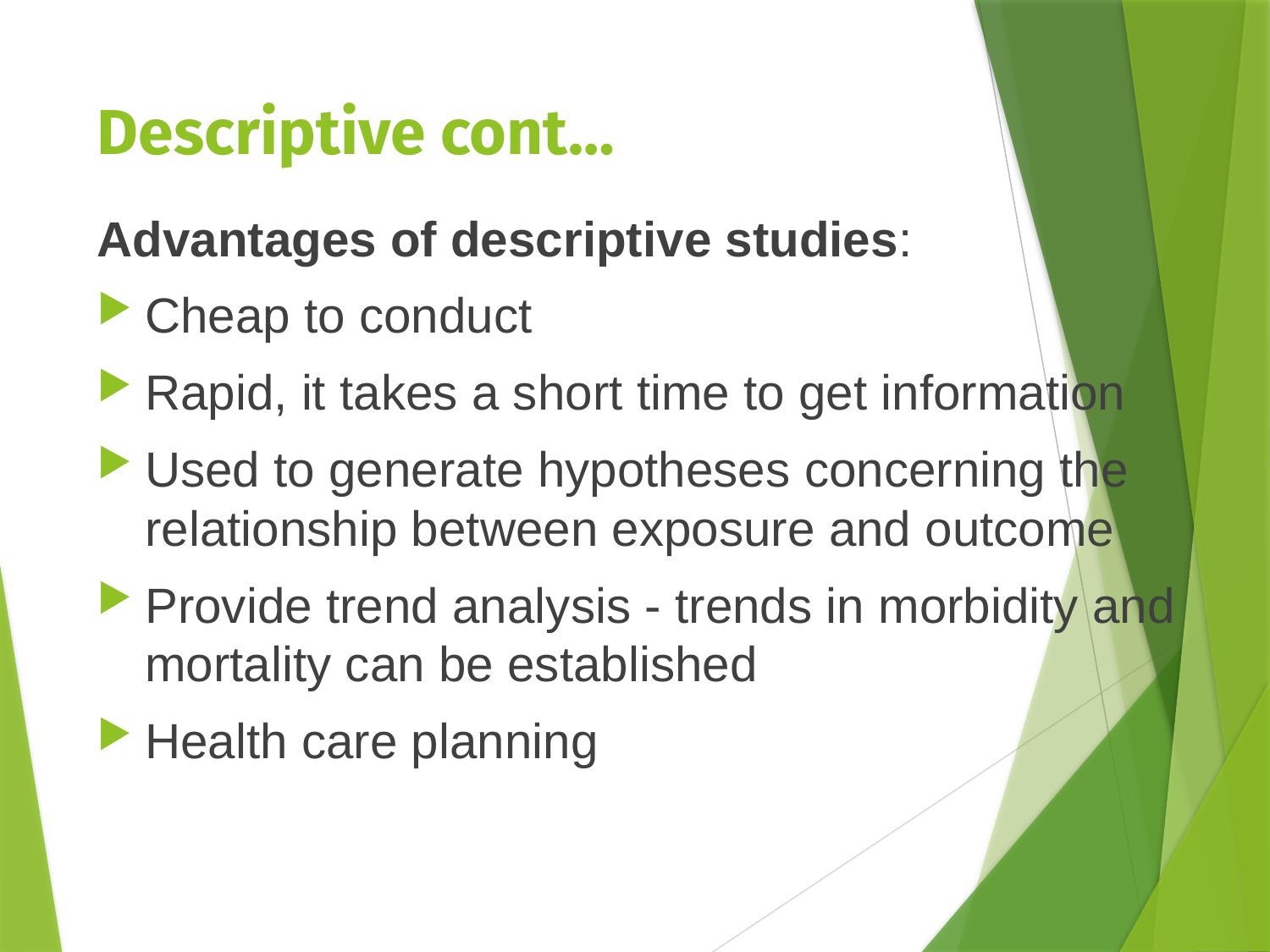

# Descriptive cont…
Advantages of descriptive studies:
Cheap to conduct
Rapid, it takes a short time to get information
Used to generate hypotheses concerning the relationship between exposure and outcome
Provide trend analysis - trends in morbidity and mortality can be established
Health care planning